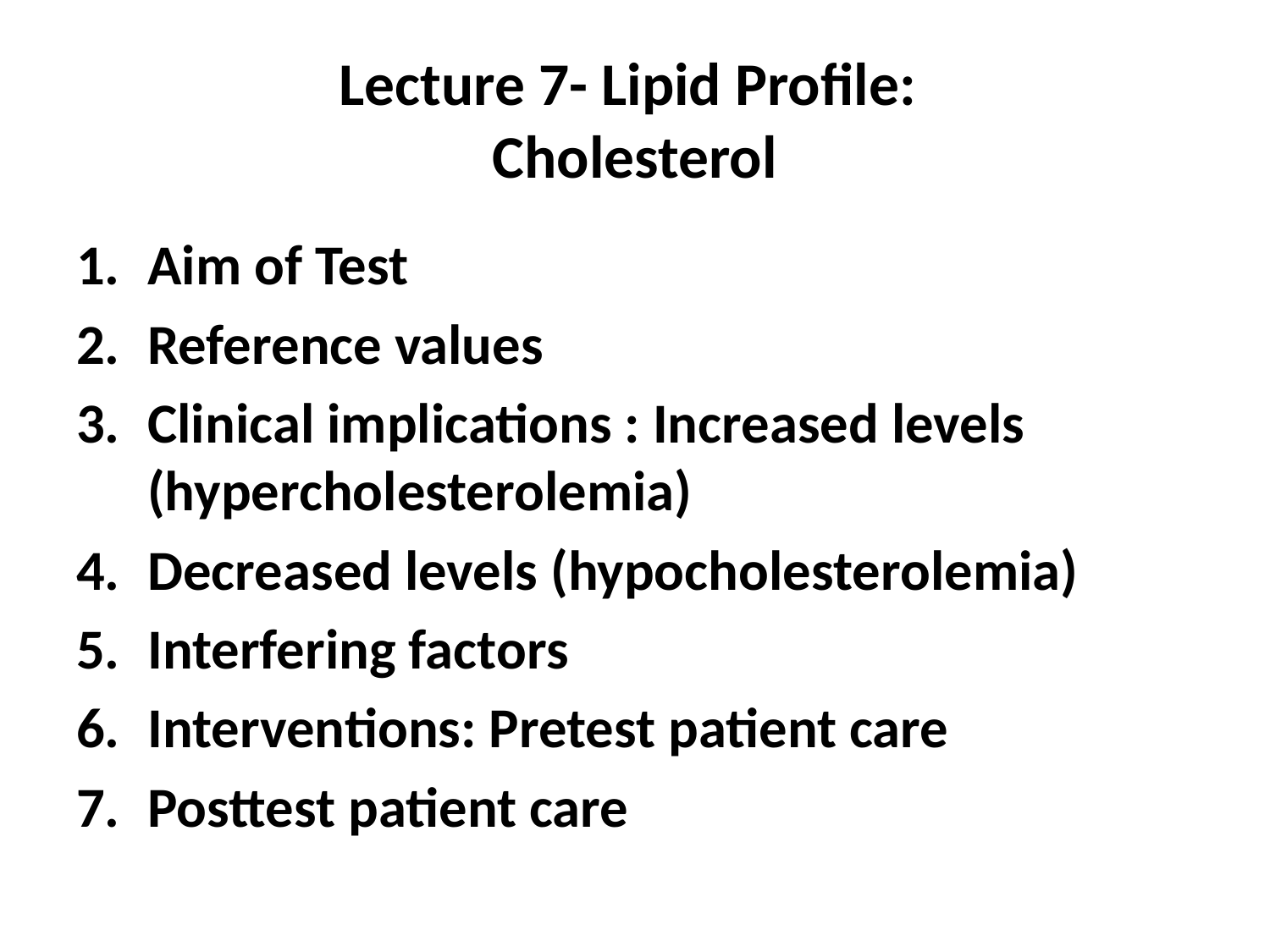

# Lecture 7- Lipid Profile: Cholesterol
Aim of Test
Reference values
Clinical implications : Increased levels (hypercholesterolemia)
Decreased levels (hypocholesterolemia)
Interfering factors
Interventions: Pretest patient care
Posttest patient care